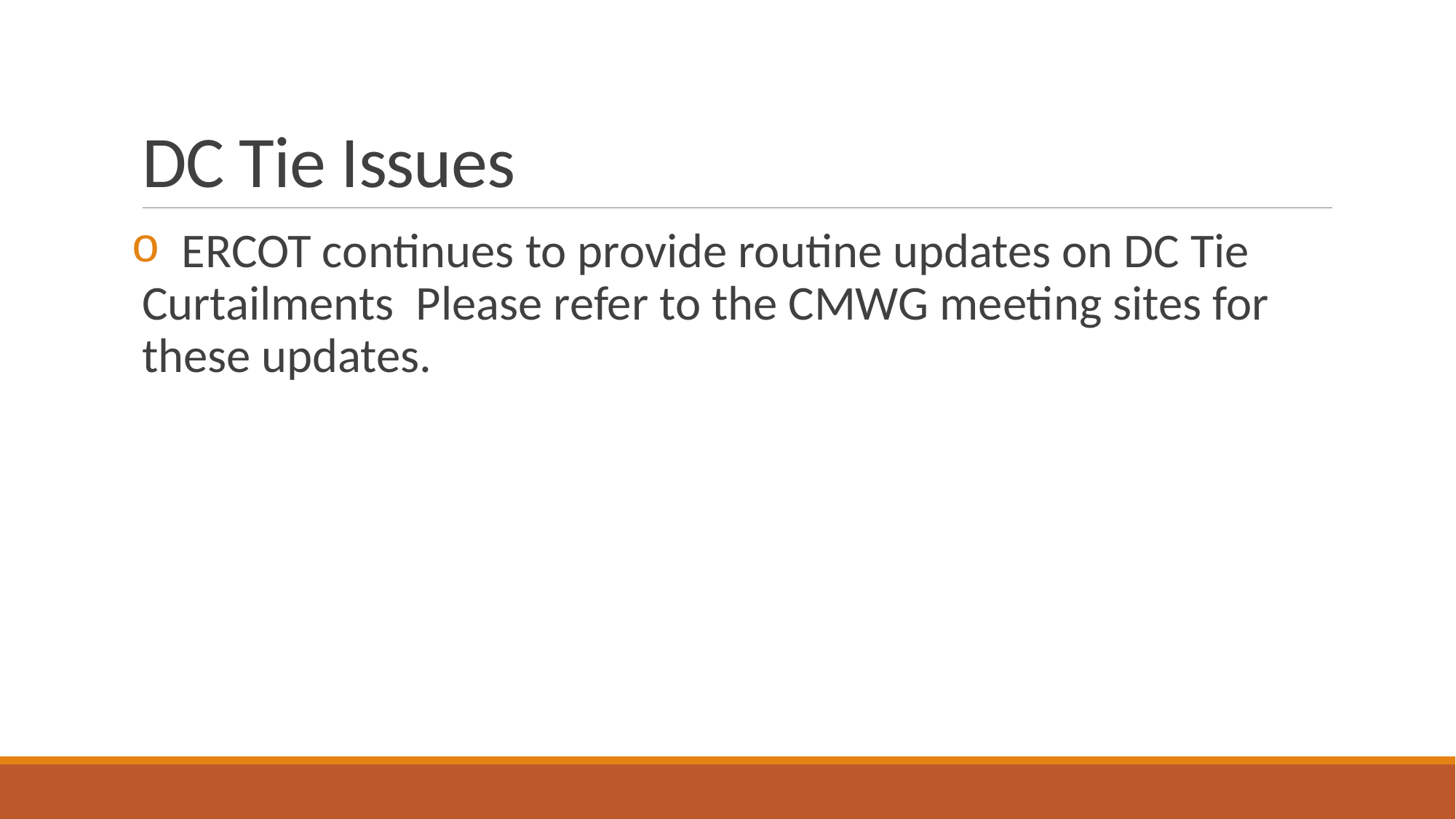

# DC Tie Issues
  ERCOT continues to provide routine updates on DC Tie Curtailments  Please refer to the CMWG meeting sites for these updates.